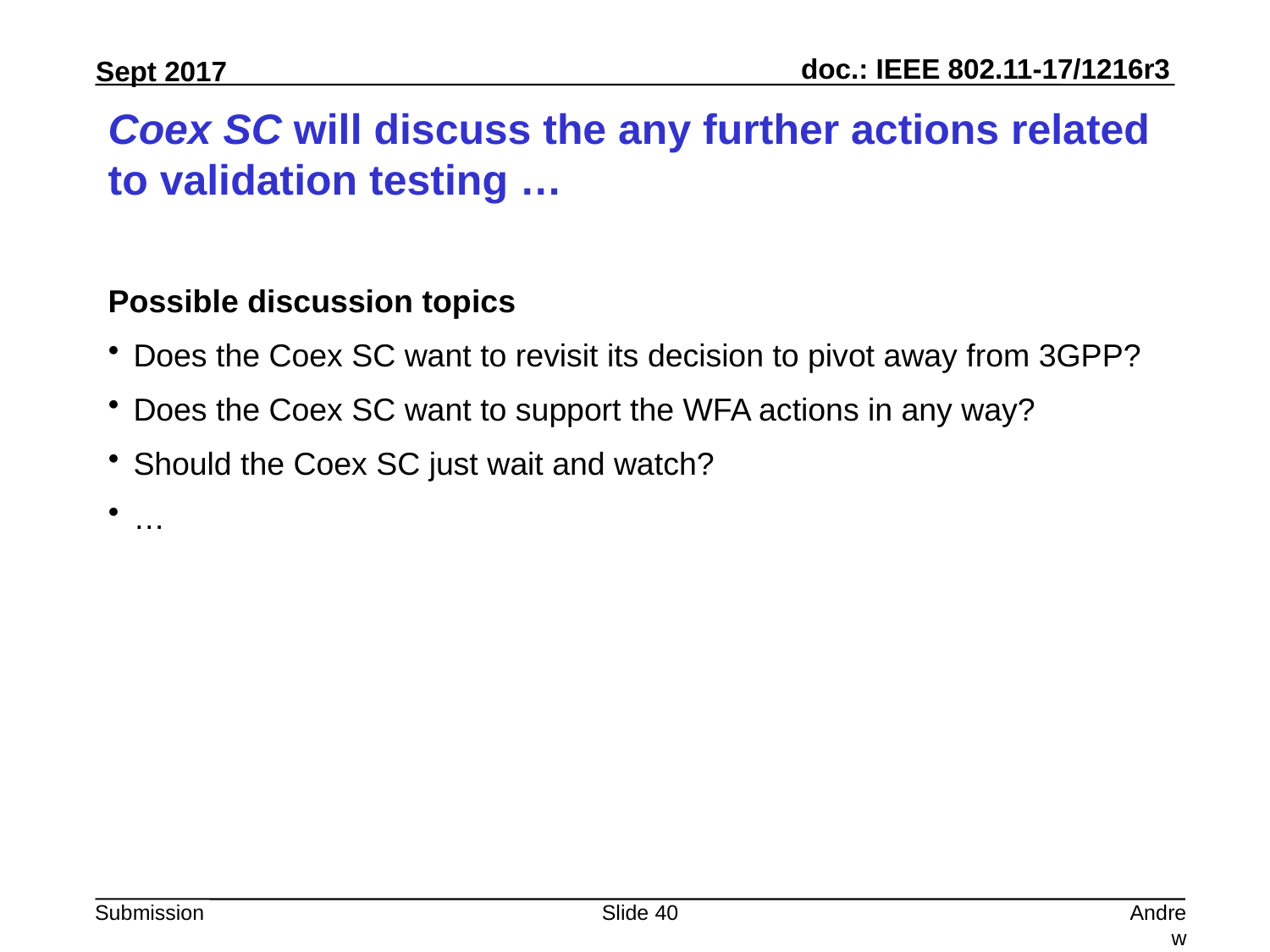

# Coex SC will discuss the any further actions related to validation testing …
Possible discussion topics
Does the Coex SC want to revisit its decision to pivot away from 3GPP?
Does the Coex SC want to support the WFA actions in any way?
Should the Coex SC just wait and watch?
…
Slide 40
Andrew Myles, Cisco